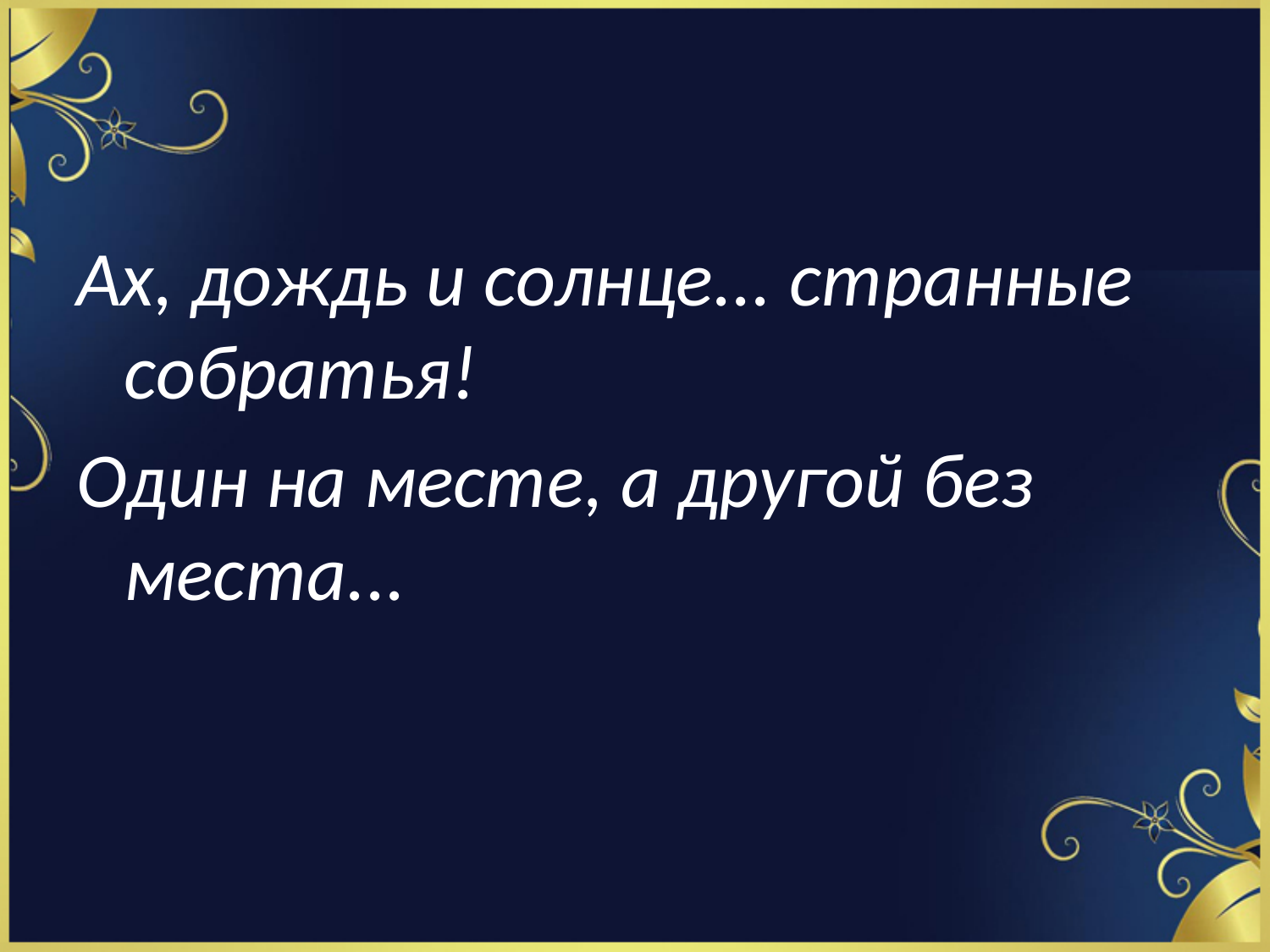

Ах, дождь и солнце... странные собратья!
Один на месте, а другой без места...